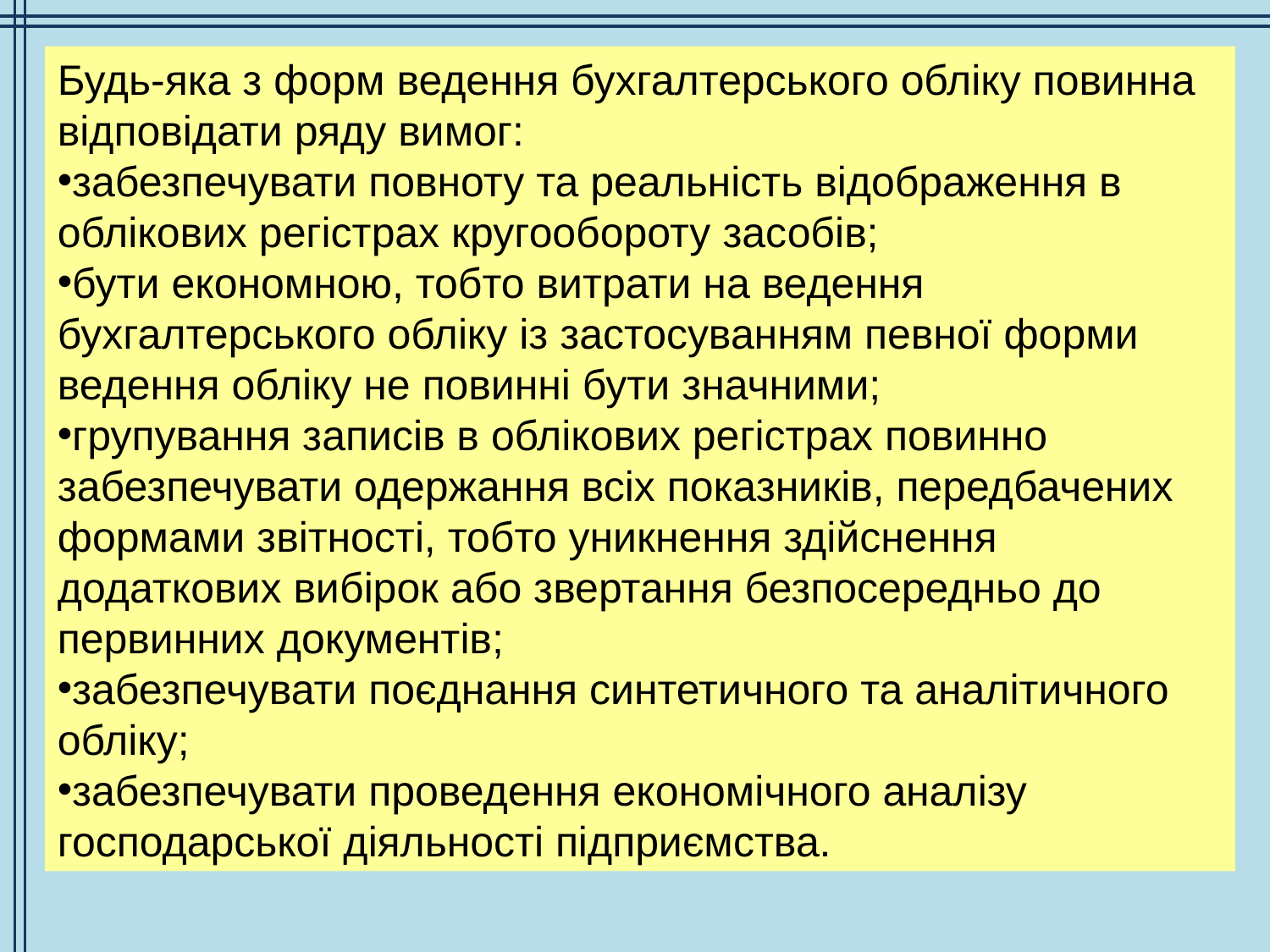

Будь-яка з форм ведення бухгалтерського обліку повинна відповідати ряду вимог:
забезпечувати повноту та реальність відображення в облікових регістрах кругообороту засобів;
бути економною, тобто витрати на ведення бухгалтерського обліку із застосуванням певної форми ведення обліку не повинні бути значними;
групування записів в облікових регістрах повинно забезпечувати одержання всіх показників, передбачених формами звітності, тобто уникнення здійснення додаткових вибірок або звертання безпосередньо до первинних документів;
забезпечувати поєднання синтетичного та аналітичного обліку;
забезпечувати проведення економічного аналізу господарської діяльності підприємства.